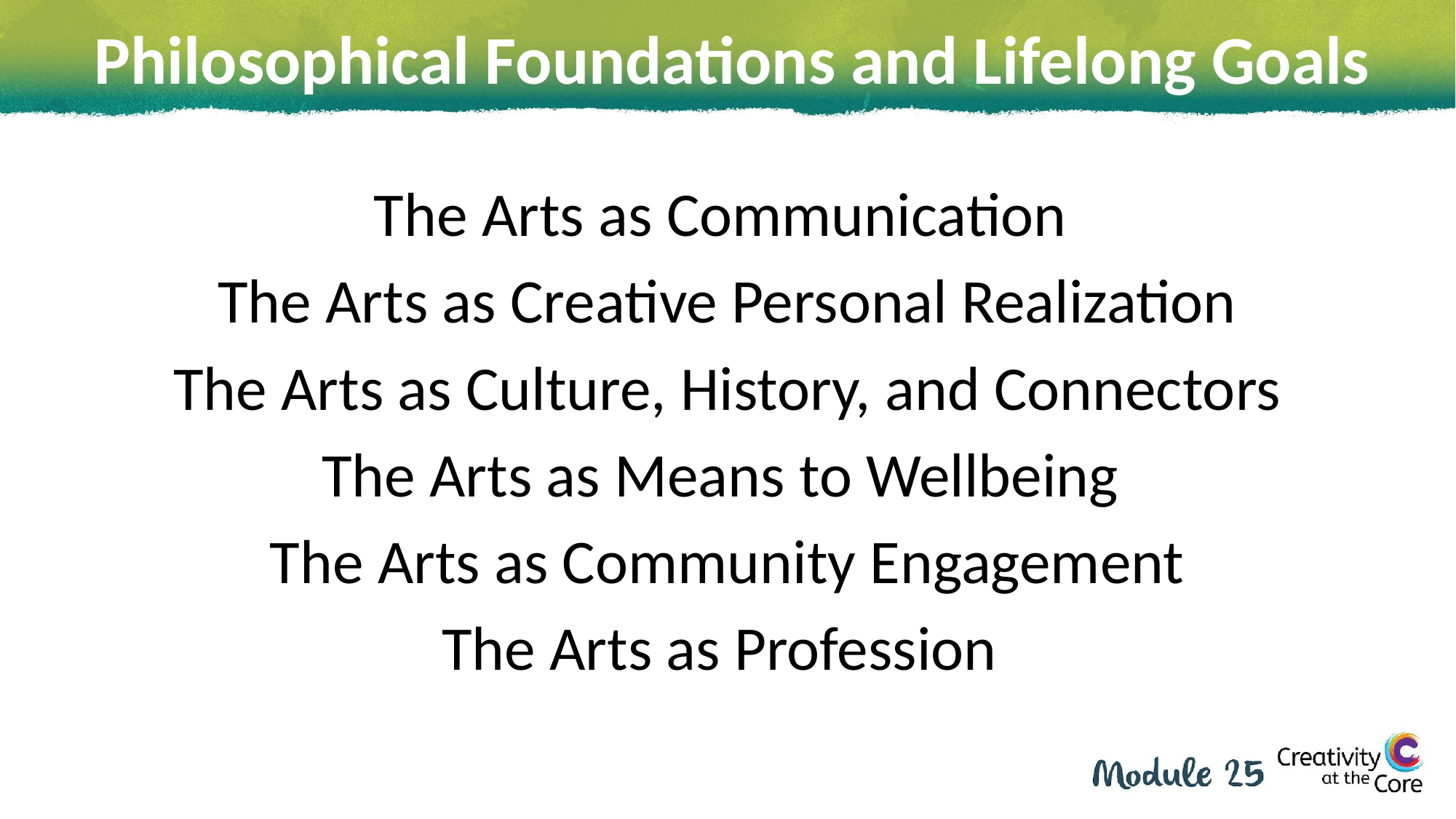

# Philosophical Foundations and Lifelong Goals
The Arts as Communication
The Arts as Creative Personal Realization
The Arts as Culture, History, and Connectors
The Arts as Means to Wellbeing
 The Arts as Community Engagement
The Arts as Profession